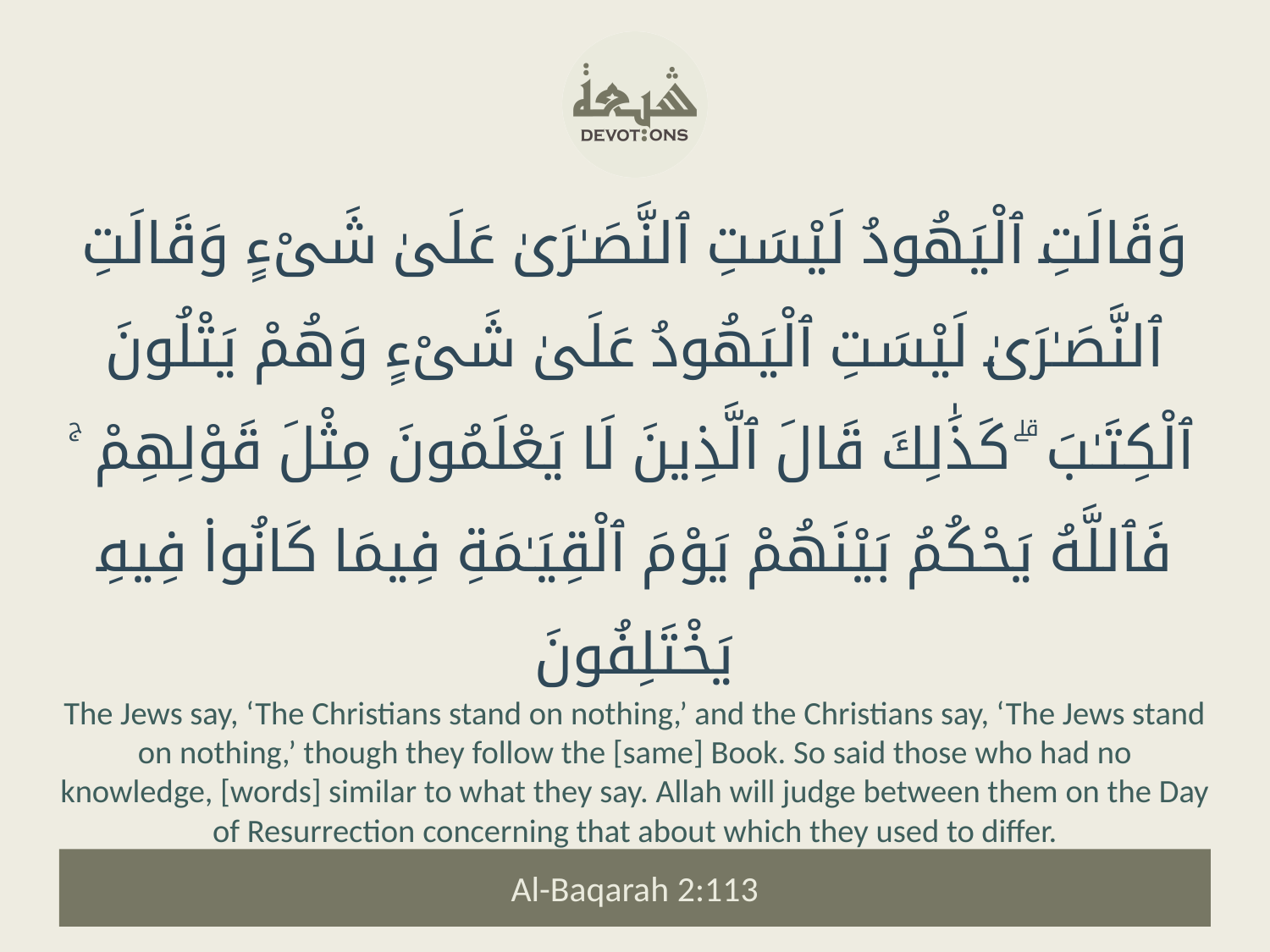

وَقَالَتِ ٱلْيَهُودُ لَيْسَتِ ٱلنَّصَـٰرَىٰ عَلَىٰ شَىْءٍ وَقَالَتِ ٱلنَّصَـٰرَىٰ لَيْسَتِ ٱلْيَهُودُ عَلَىٰ شَىْءٍ وَهُمْ يَتْلُونَ ٱلْكِتَـٰبَ ۗ كَذَٰلِكَ قَالَ ٱلَّذِينَ لَا يَعْلَمُونَ مِثْلَ قَوْلِهِمْ ۚ فَٱللَّهُ يَحْكُمُ بَيْنَهُمْ يَوْمَ ٱلْقِيَـٰمَةِ فِيمَا كَانُوا۟ فِيهِ يَخْتَلِفُونَ
The Jews say, ‘The Christians stand on nothing,’ and the Christians say, ‘The Jews stand on nothing,’ though they follow the [same] Book. So said those who had no knowledge, [words] similar to what they say. Allah will judge between them on the Day of Resurrection concerning that about which they used to differ.
Al-Baqarah 2:113